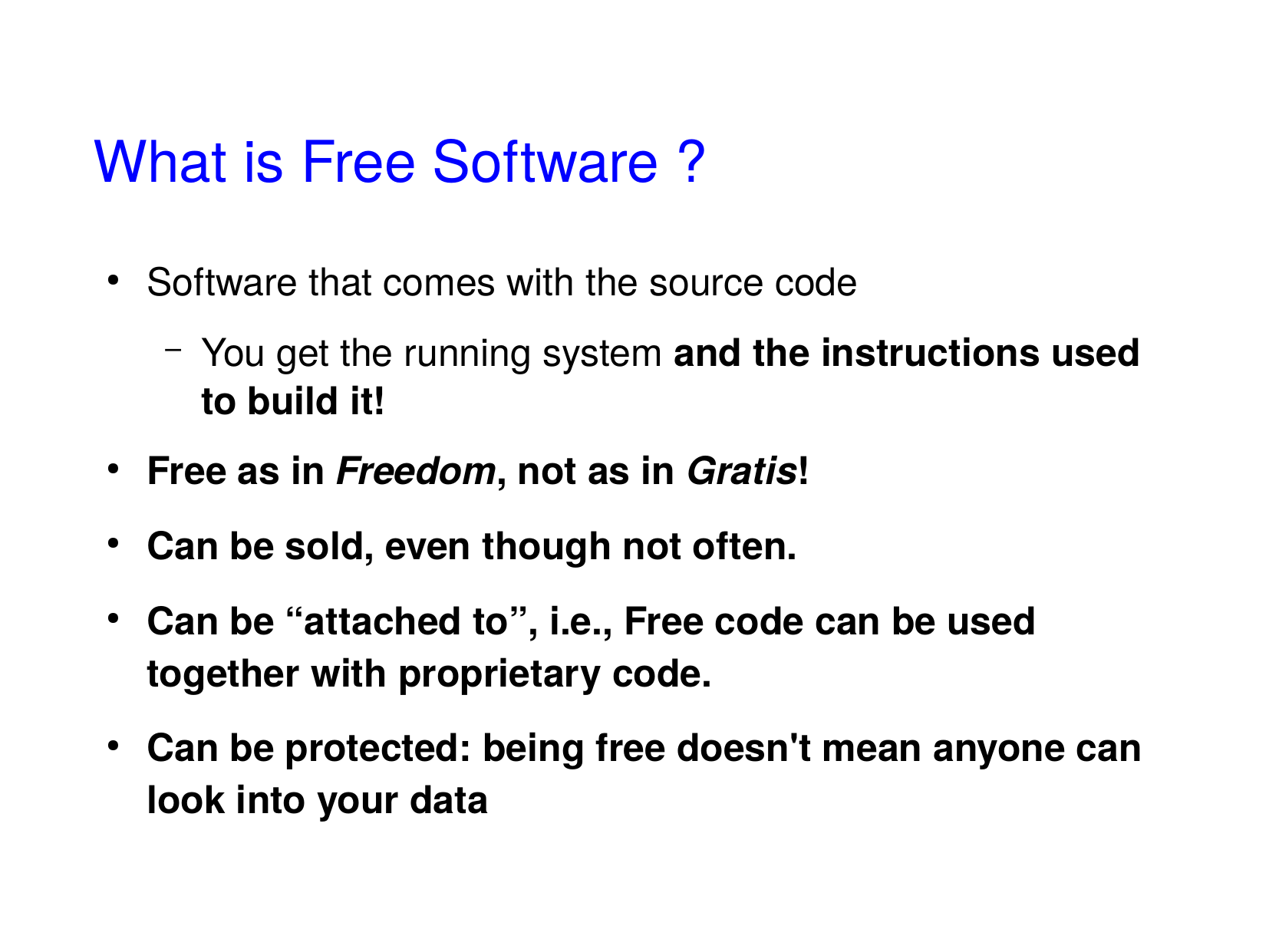

# What is Free Software ?
Software that comes with the source code
You get the running system and the instructions used to build it!
Free as in Freedom, not as in Gratis!
Can be sold, even though not often.
Can be “attached to”, i.e., Free code can be used together with proprietary code.
Can be protected: being free doesn't mean anyone can look into your data